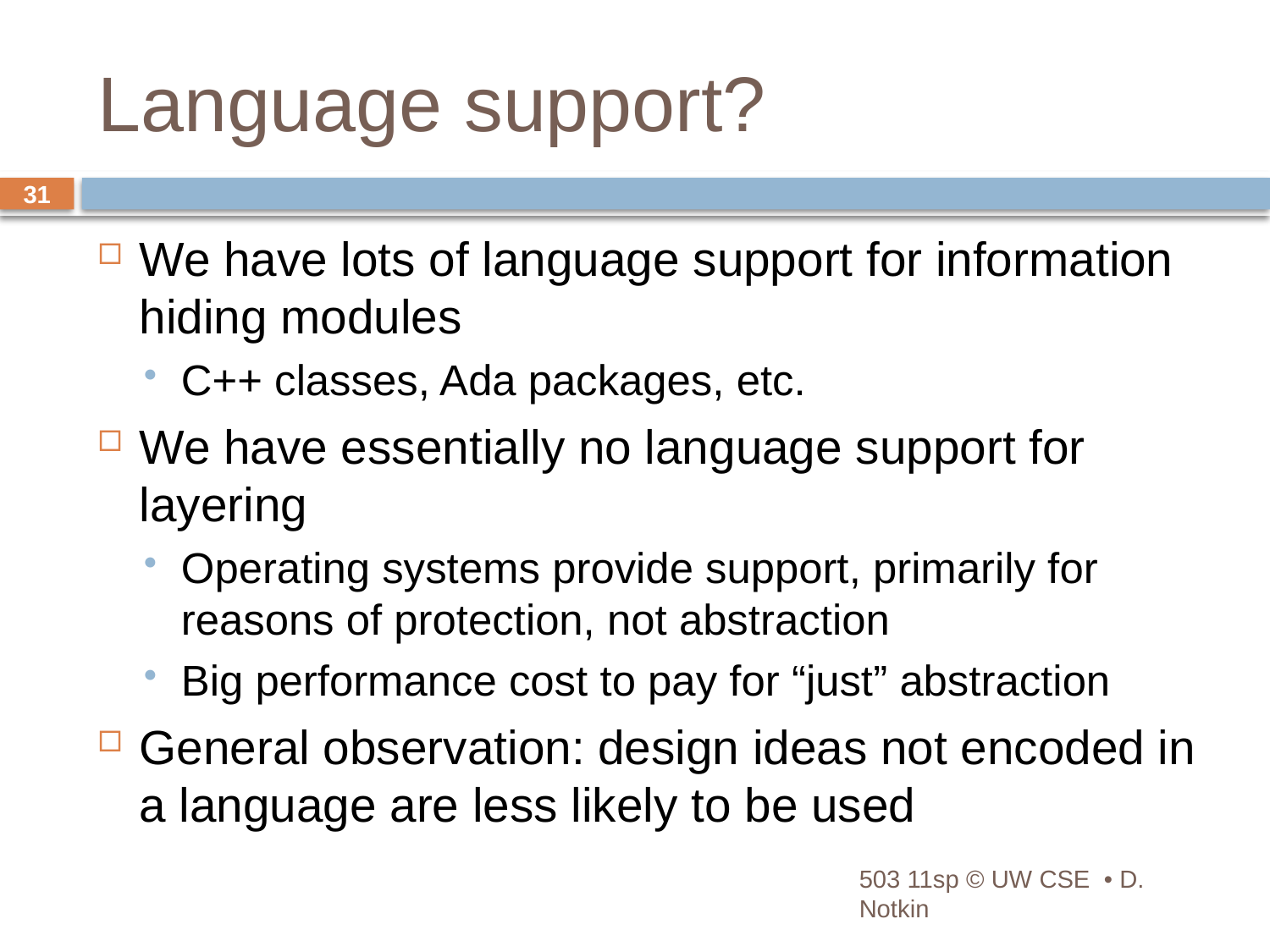

# Language support?
31
We have lots of language support for information hiding modules
C++ classes, Ada packages, etc.
We have essentially no language support for layering
Operating systems provide support, primarily for reasons of protection, not abstraction
Big performance cost to pay for “just” abstraction
General observation: design ideas not encoded in a language are less likely to be used
503 11sp © UW CSE  • D. Notkin